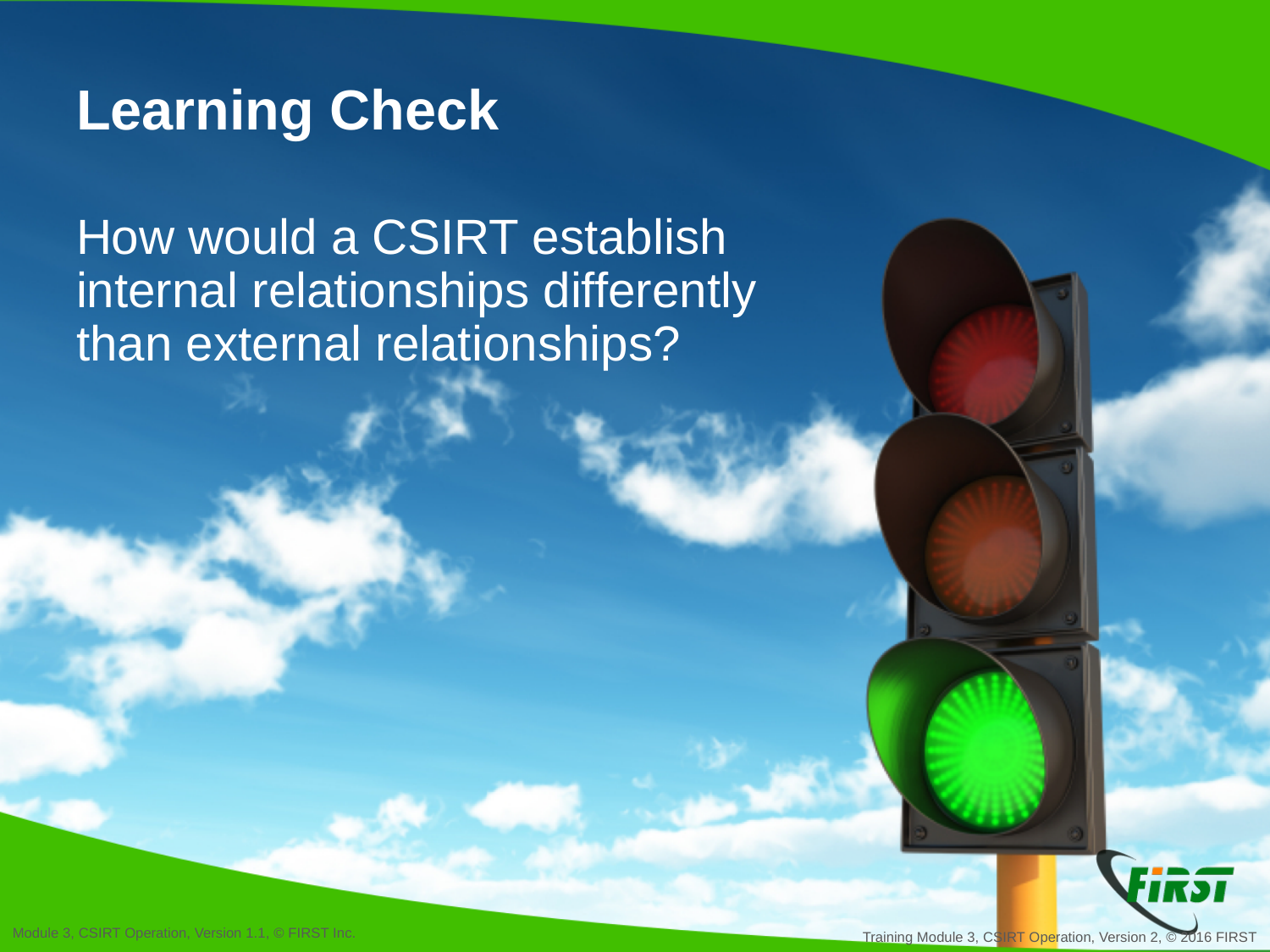

# Learning Check
How would a CSIRT establish internal relationships differently than external relationships?
Training Module 3, CSIRT Operation, Version 2, © 2016 FIRST